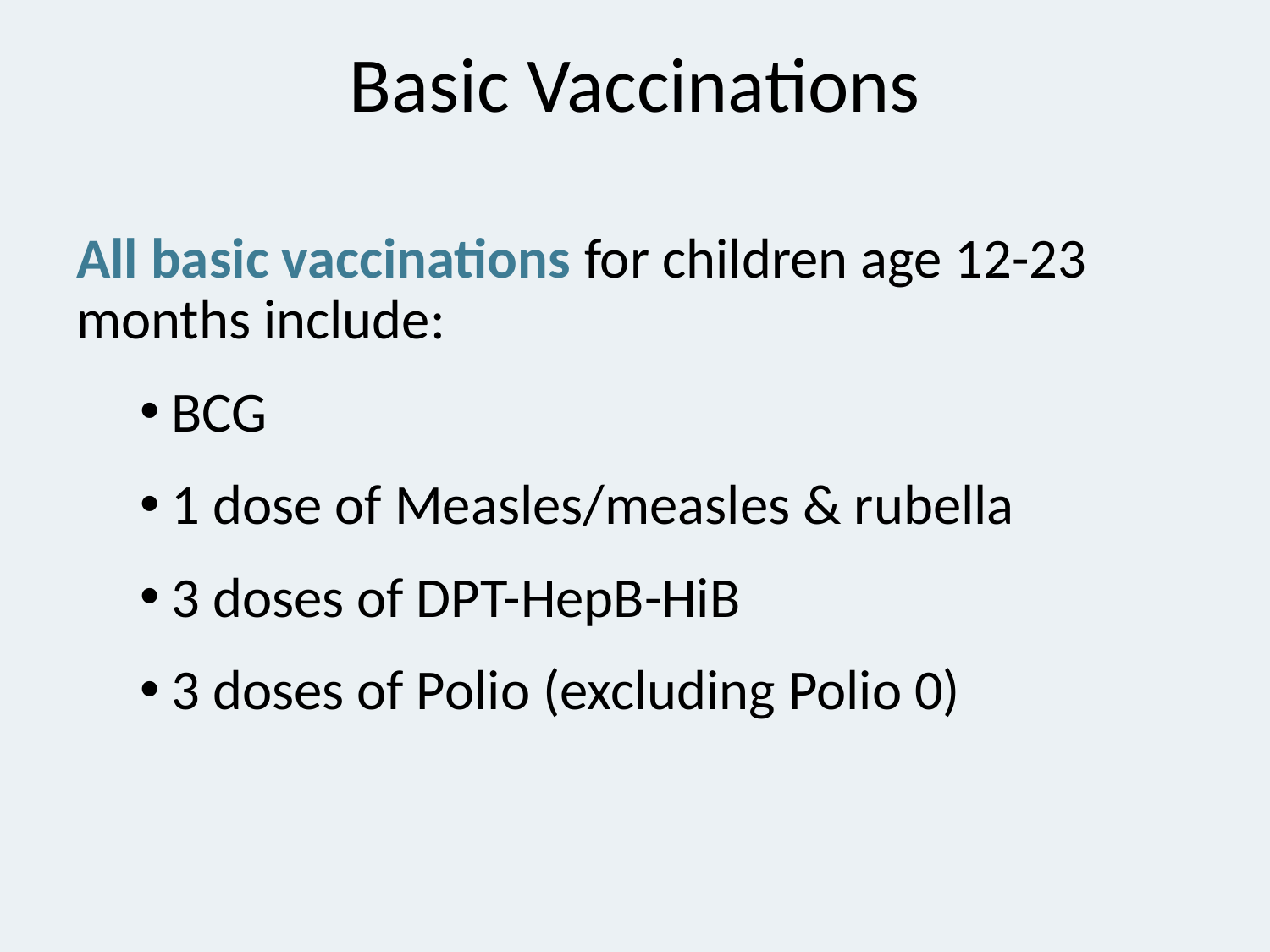

# Basic Vaccinations
All basic vaccinations for children age 12-23 months include:
BCG
1 dose of Measles/measles & rubella
3 doses of DPT-HepB-HiB
3 doses of Polio (excluding Polio 0)